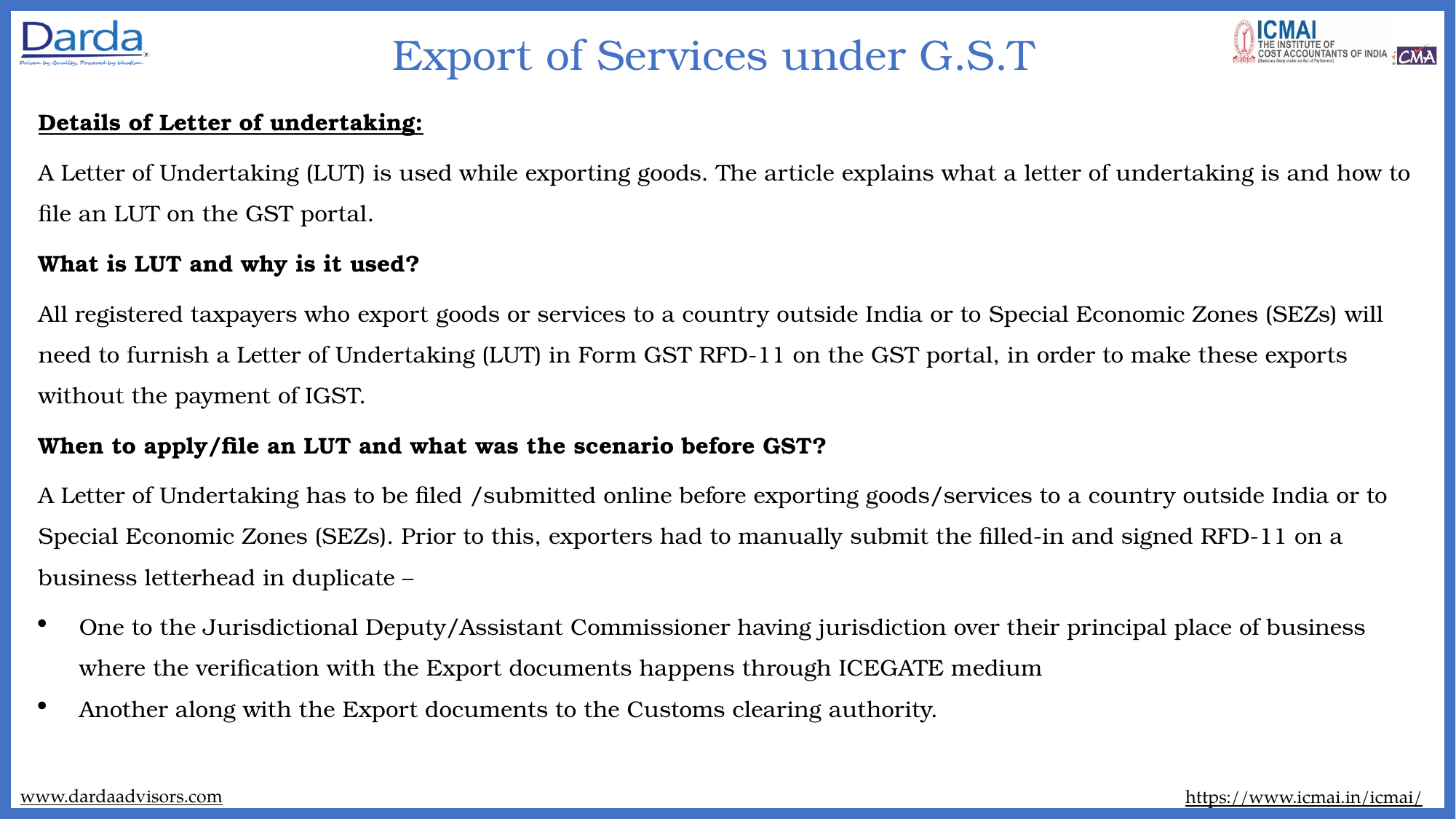

Export of Services under G.S.T
Details of Letter of undertaking:
A Letter of Undertaking (LUT) is used while exporting goods. The article explains what a letter of undertaking is and how to file an LUT on the GST portal.
What is LUT and why is it used?
All registered taxpayers who export goods or services to a country outside India or to Special Economic Zones (SEZs) will need to furnish a Letter of Undertaking (LUT) in Form GST RFD-11 on the GST portal, in order to make these exports without the payment of IGST.
When to apply/file an LUT and what was the scenario before GST?
A Letter of Undertaking has to be filed /submitted online before exporting goods/services to a country outside India or to Special Economic Zones (SEZs). Prior to this, exporters had to manually submit the filled-in and signed RFD-11 on a business letterhead in duplicate –
One to the Jurisdictional Deputy/Assistant Commissioner having jurisdiction over their principal place of business where the verification with the Export documents happens through ICEGATE medium
Another along with the Export documents to the Customs clearing authority.